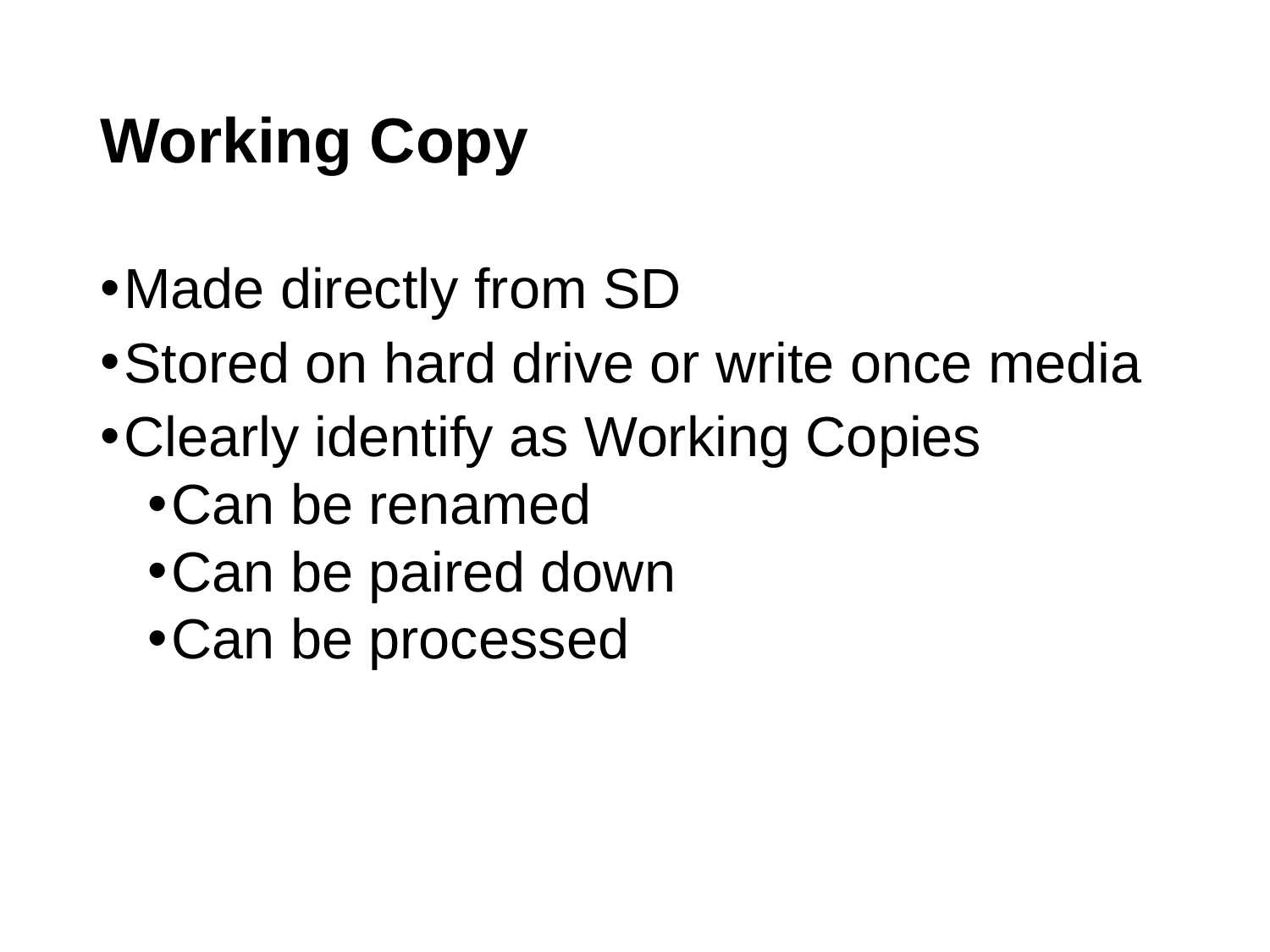

# Working Copy
Made directly from SD
Stored on hard drive or write once media
Clearly identify as Working Copies
Can be renamed
Can be paired down
Can be processed